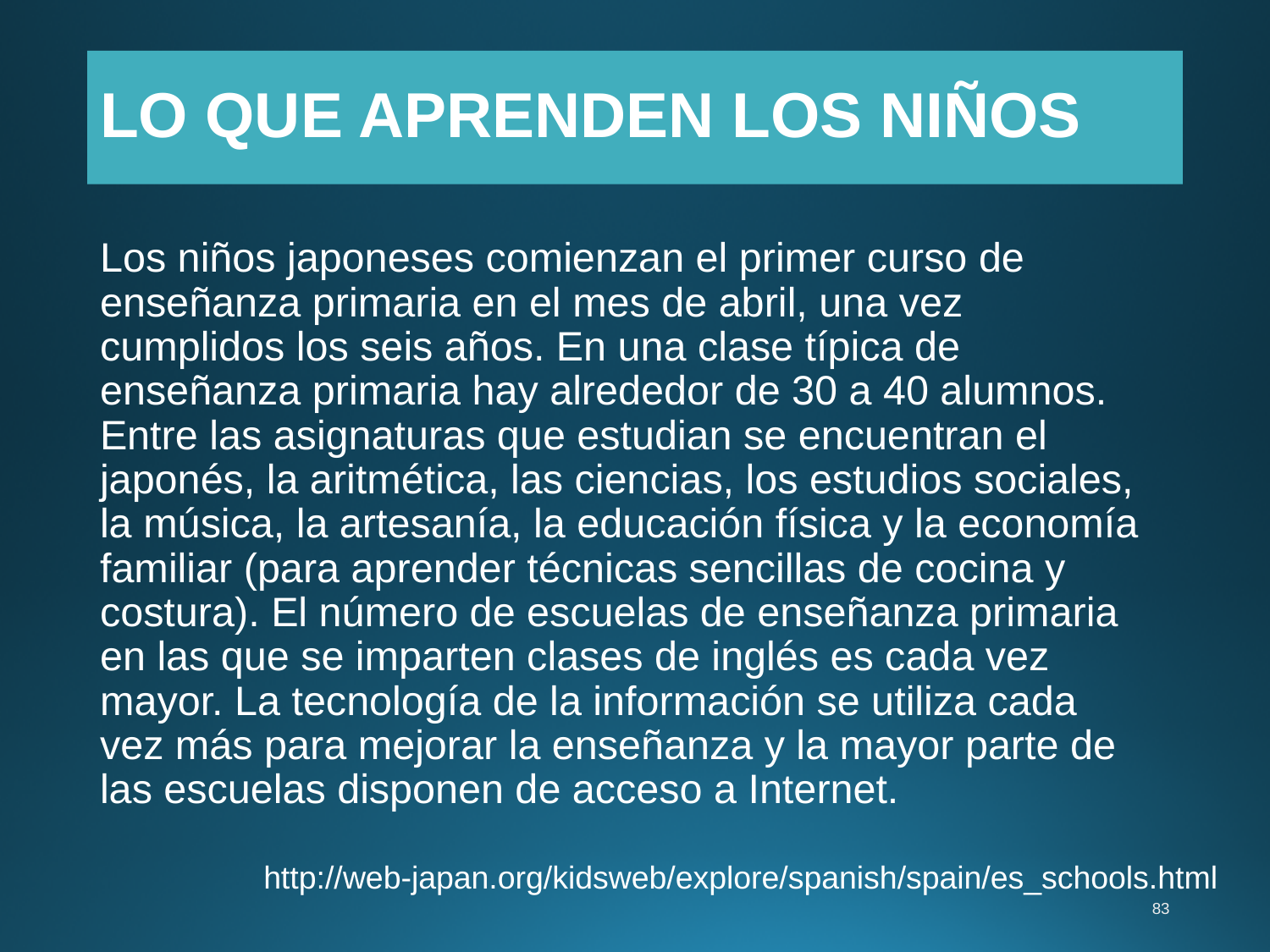

# LO QUE APRENDEN LOS NIÑOS
Los niños japoneses comienzan el primer curso de enseñanza primaria en el mes de abril, una vez cumplidos los seis años. En una clase típica de enseñanza primaria hay alrededor de 30 a 40 alumnos. Entre las asignaturas que estudian se encuentran el japonés, la aritmética, las ciencias, los estudios sociales, la música, la artesanía, la educación física y la economía familiar (para aprender técnicas sencillas de cocina y costura). El número de escuelas de enseñanza primaria en las que se imparten clases de inglés es cada vez mayor. La tecnología de la información se utiliza cada vez más para mejorar la enseñanza y la mayor parte de las escuelas disponen de acceso a Internet.
http://web-japan.org/kidsweb/explore/spanish/spain/es_schools.html
83